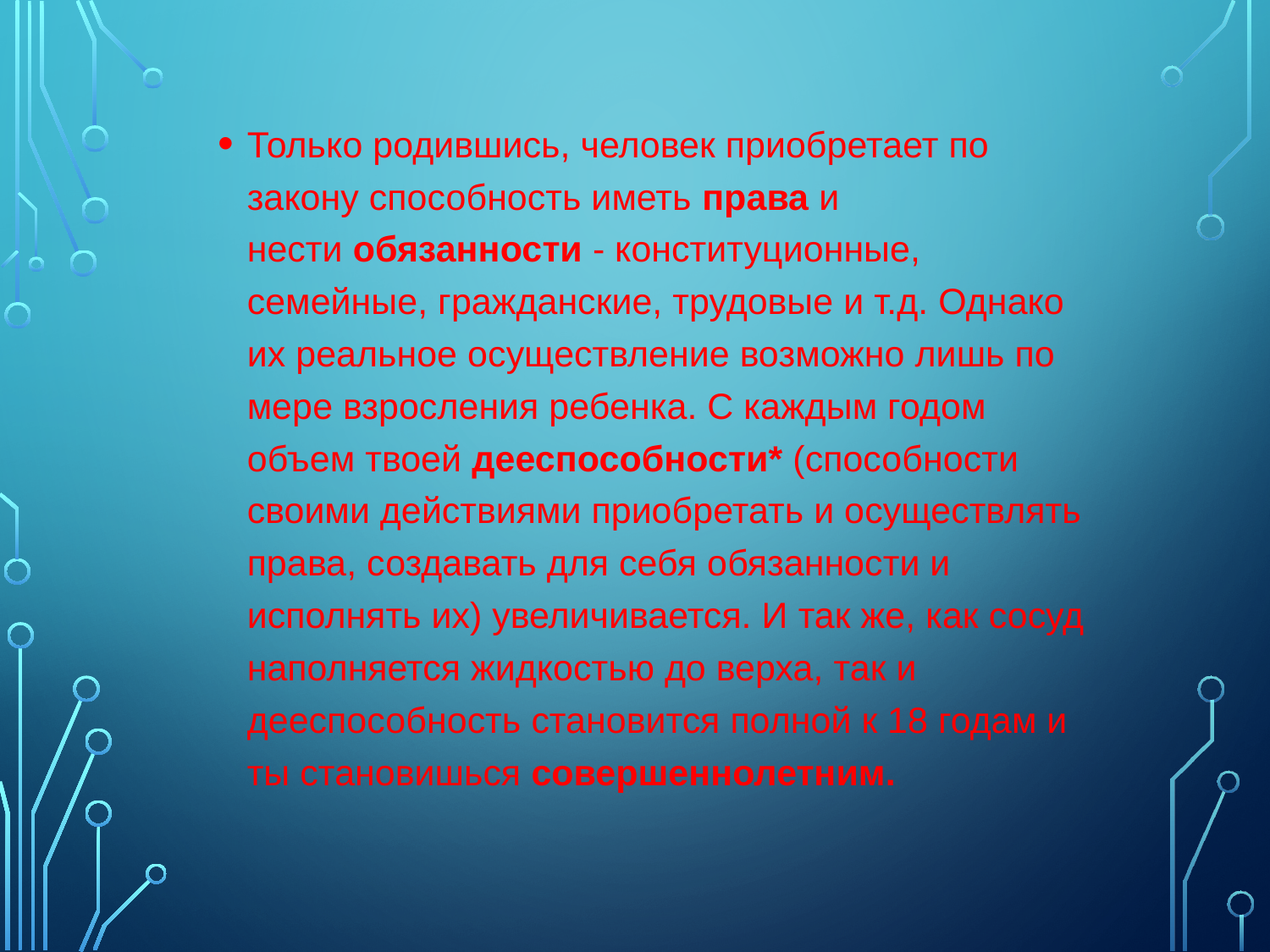

Только родившись, человек приобретает по закону способность иметь права и нести обязанности - конституционные, семейные, гражданские, трудовые и т.д. Однако их реальное осуществление возможно лишь по мере взросления ребенка. С каждым годом объем твоей дееспособности* (способности своими действиями приобретать и осуществлять права, создавать для себя обязанности и исполнять их) увеличивается. И так же, как сосуд наполняется жидкостью до верха, так и дееспособность становится полной к 18 годам и ты становишься совершеннолетним.